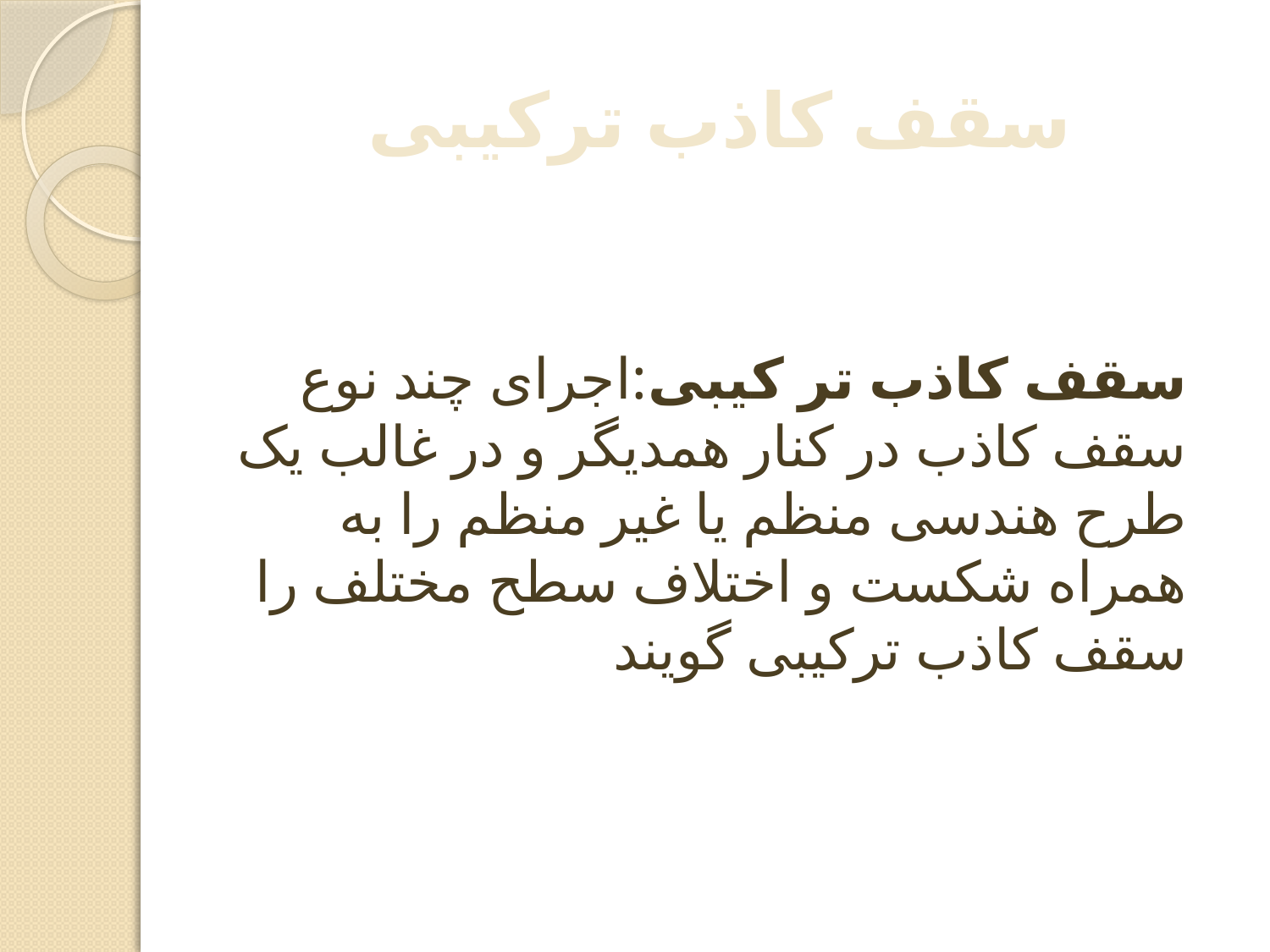

# سقف کاذب تركيبى

سقف کاذب تر کیبی:اجرای چند نوع سقف کاذب در کنار همدیگر و در غالب یک طرح هندسی منظم یا غیر منظم را به همراه شکست و اختلاف سطح مختلف را سقف کاذب ترکیبی گویند